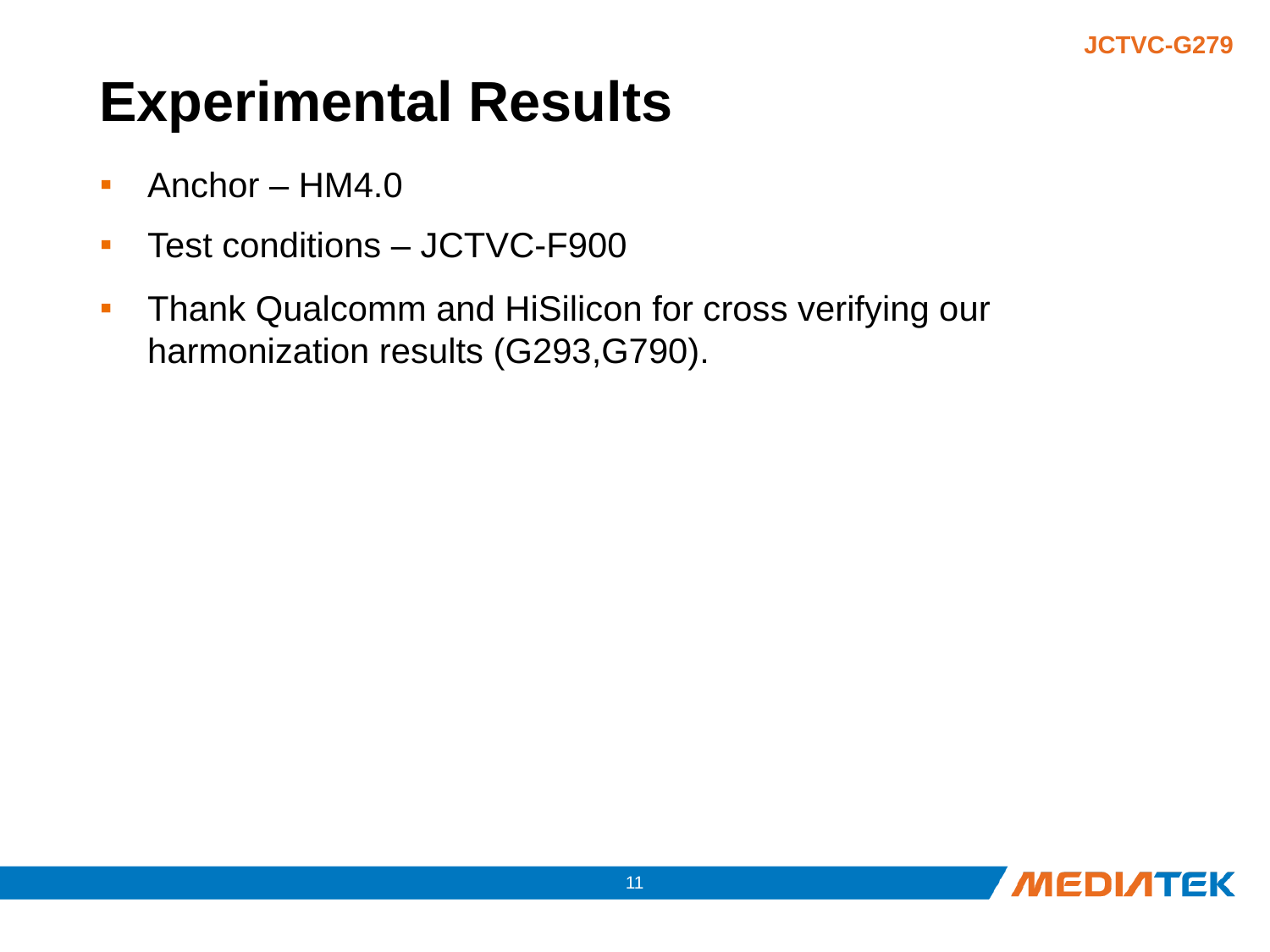

# Experimental Results
Anchor – HM4.0
Test conditions – JCTVC-F900
Thank Qualcomm and HiSilicon for cross verifying our harmonization results (G293,G790).

11